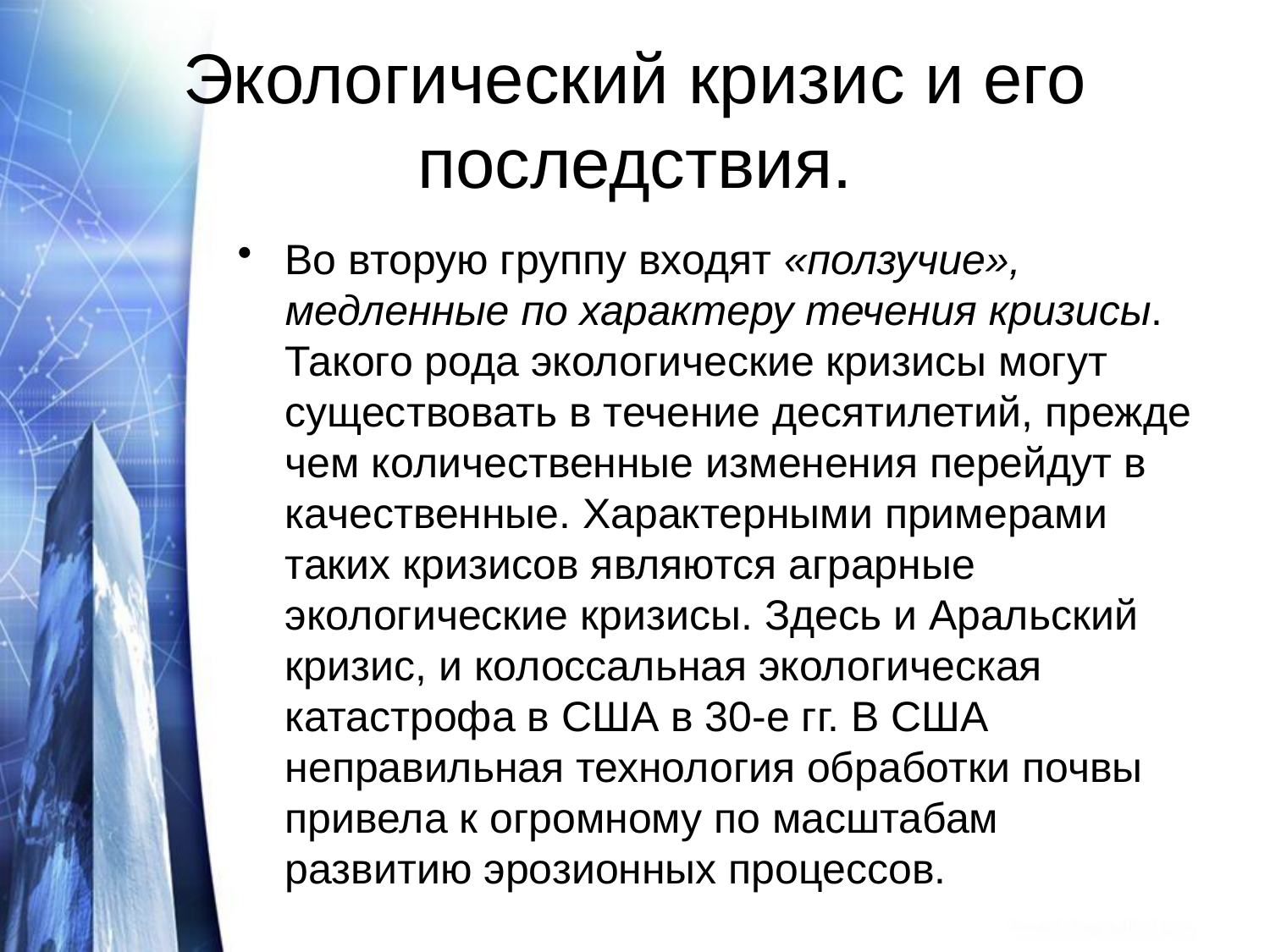

# Экологический кризис и его последствия.
Во вторую группу входят «ползучие», медленные по характеру течения кризисы. Такого рода экологические кризисы могут существовать в течение десятилетий, прежде чем количественные изменения перейдут в качественные. Характерными примерами таких кризисов являются аграрные экологические кризисы. Здесь и Аральский кризис, и колоссальная экологическая катастрофа в США в 30-е гг. В США неправильная технология обработки почвы привела к огромному по масштабам развитию эрозионных процессов.